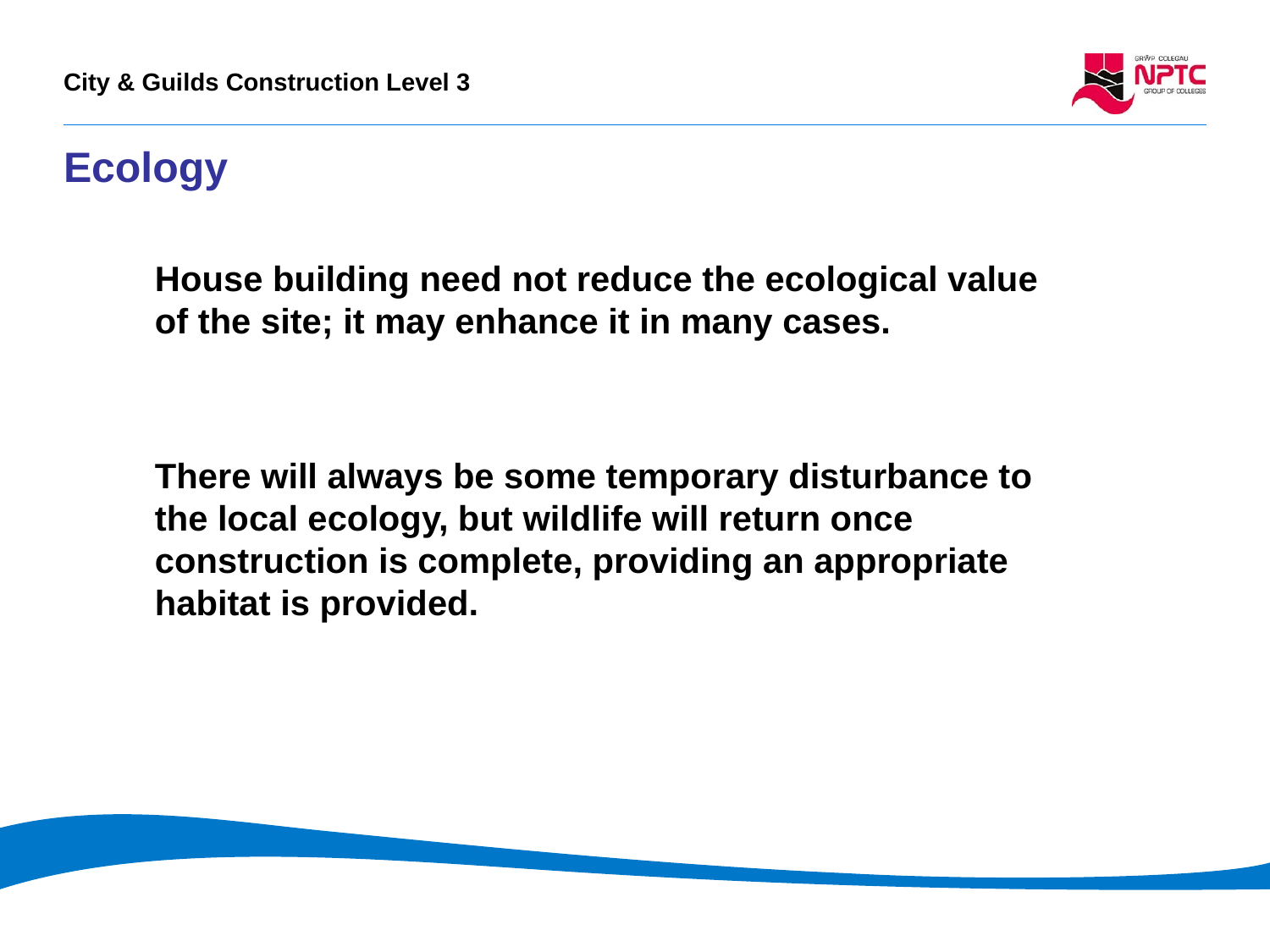

# Ecology
House building need not reduce the ecological value of the site; it may enhance it in many cases.

There will always be some temporary disturbance to the local ecology, but wildlife will return once construction is complete, providing an appropriate habitat is provided.